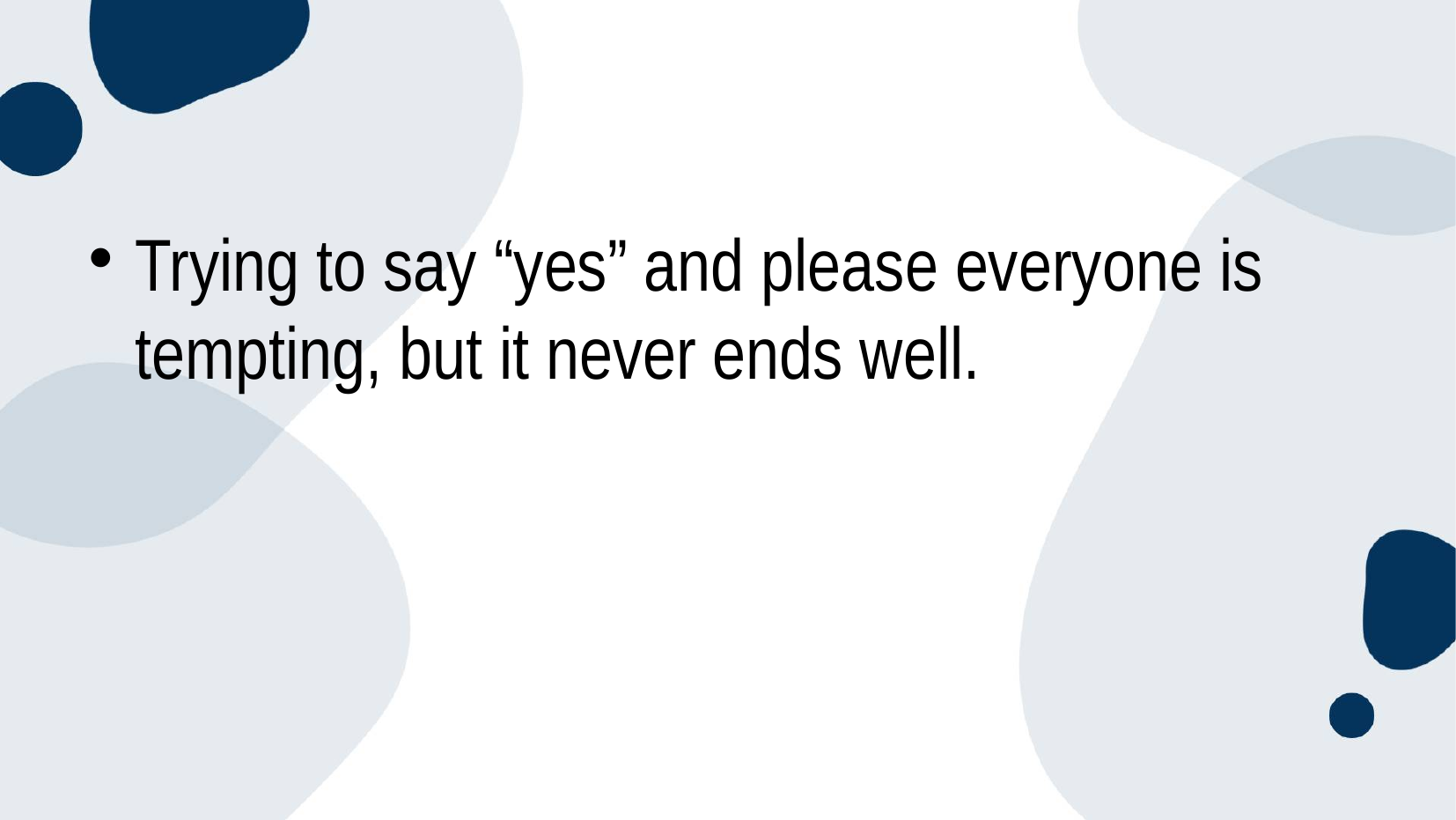

Trying to say “yes” and please everyone is tempting, but it never ends well.